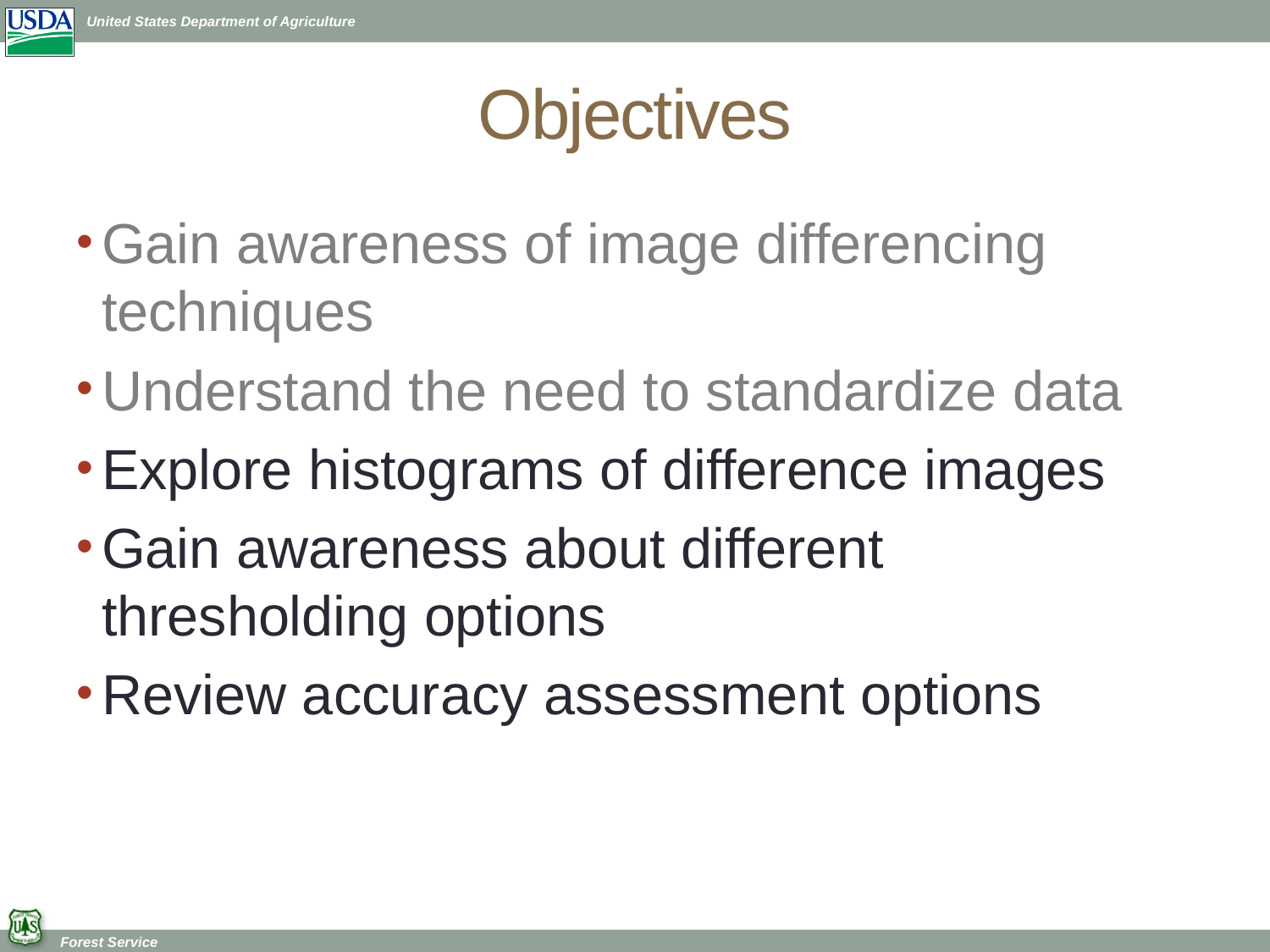

# Objectives
Gain awareness of image differencing techniques
Understand the need to standardize data
Explore histograms of difference images
Gain awareness about different thresholding options
Review accuracy assessment options